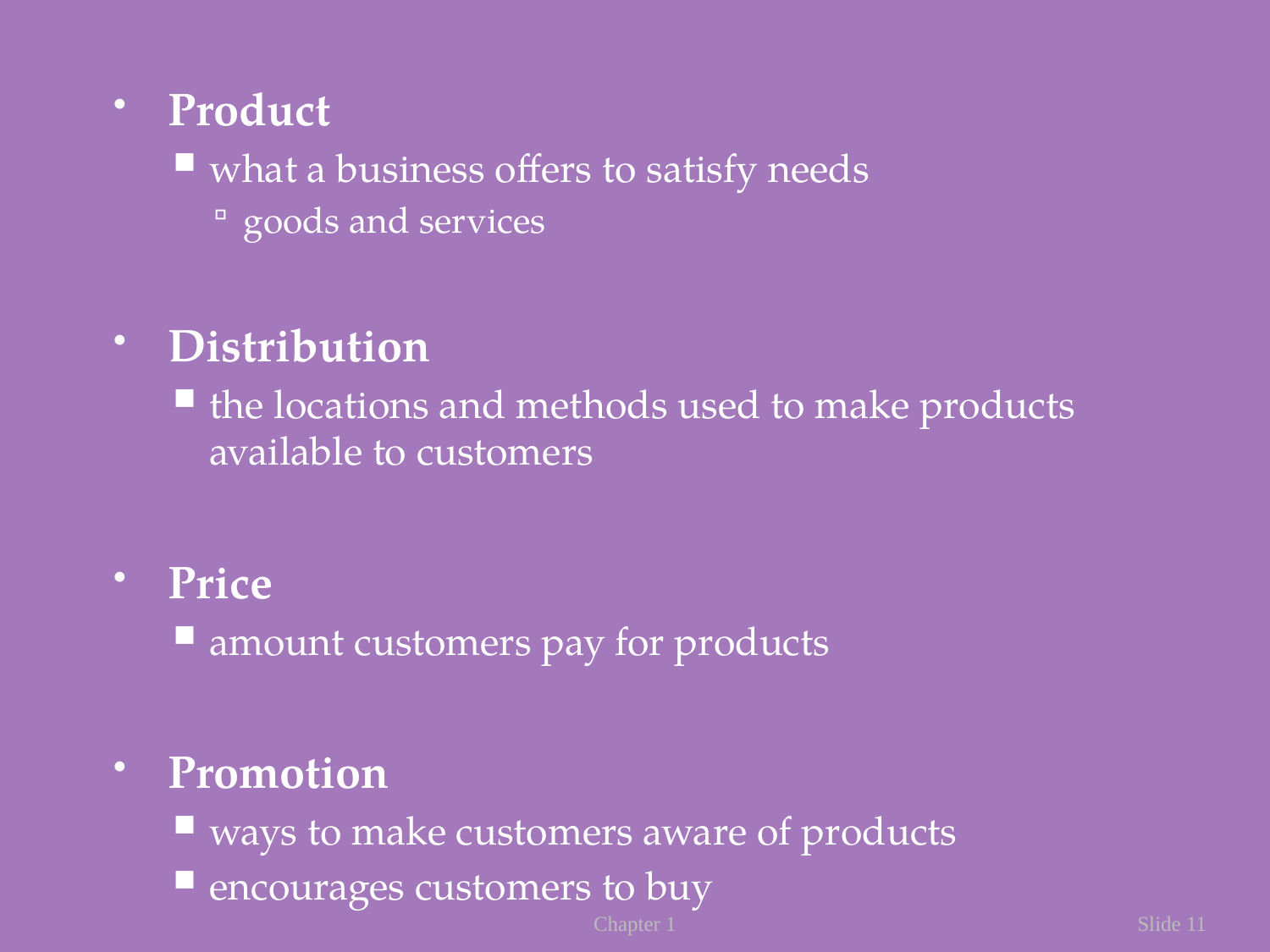

Product
what a business offers to satisfy needs
goods and services

Distribution
the locations and methods used to make products available to customers

Price
amount customers pay for products

Promotion
ways to make customers aware of products
encourages customers to buy

Chapter 1
Slide 11